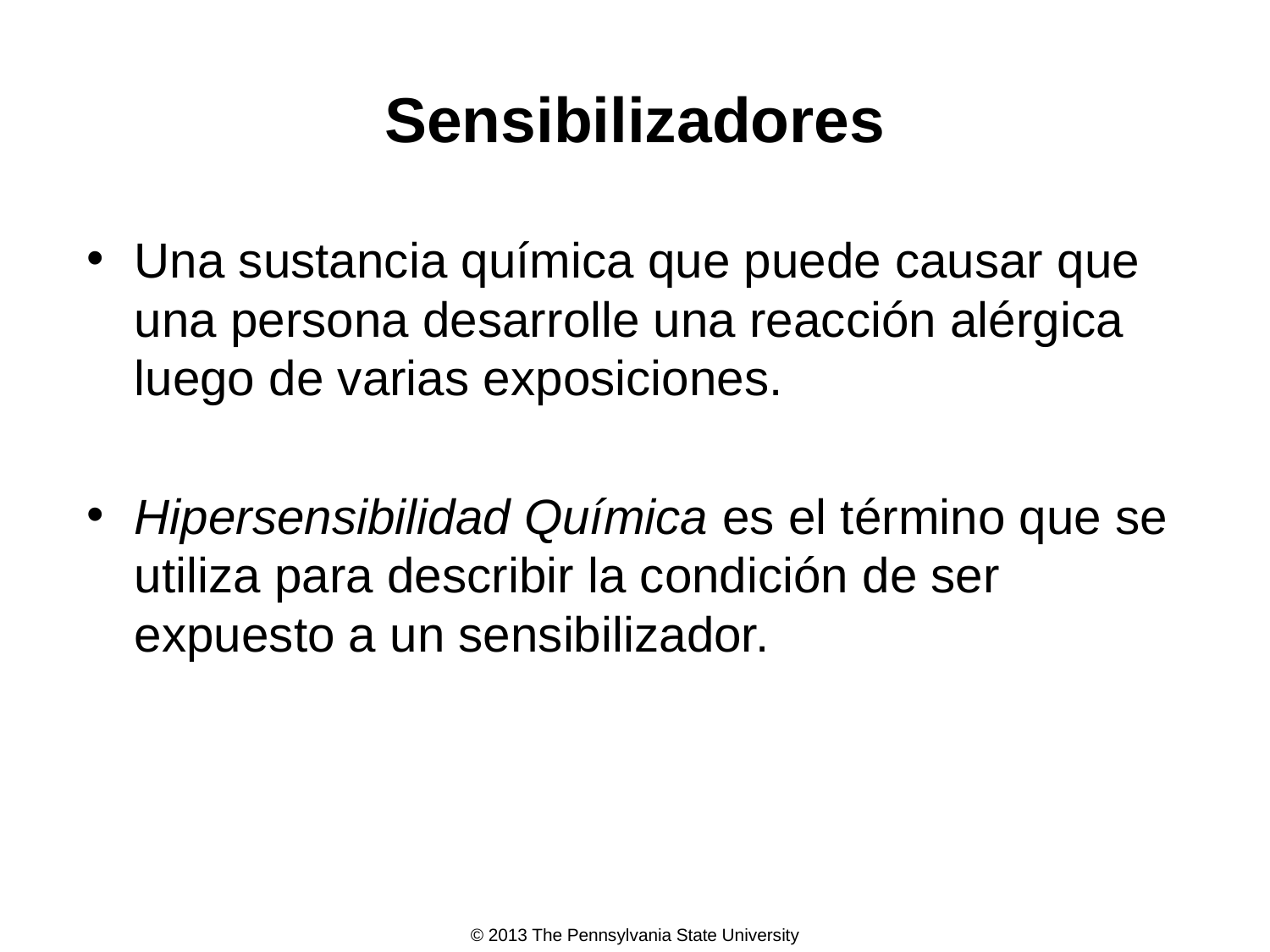

# Sensibilizadores
Una sustancia química que puede causar que una persona desarrolle una reacción alérgica luego de varias exposiciones.

Hipersensibilidad Química es el término que se utiliza para describir la condición de ser expuesto a un sensibilizador.